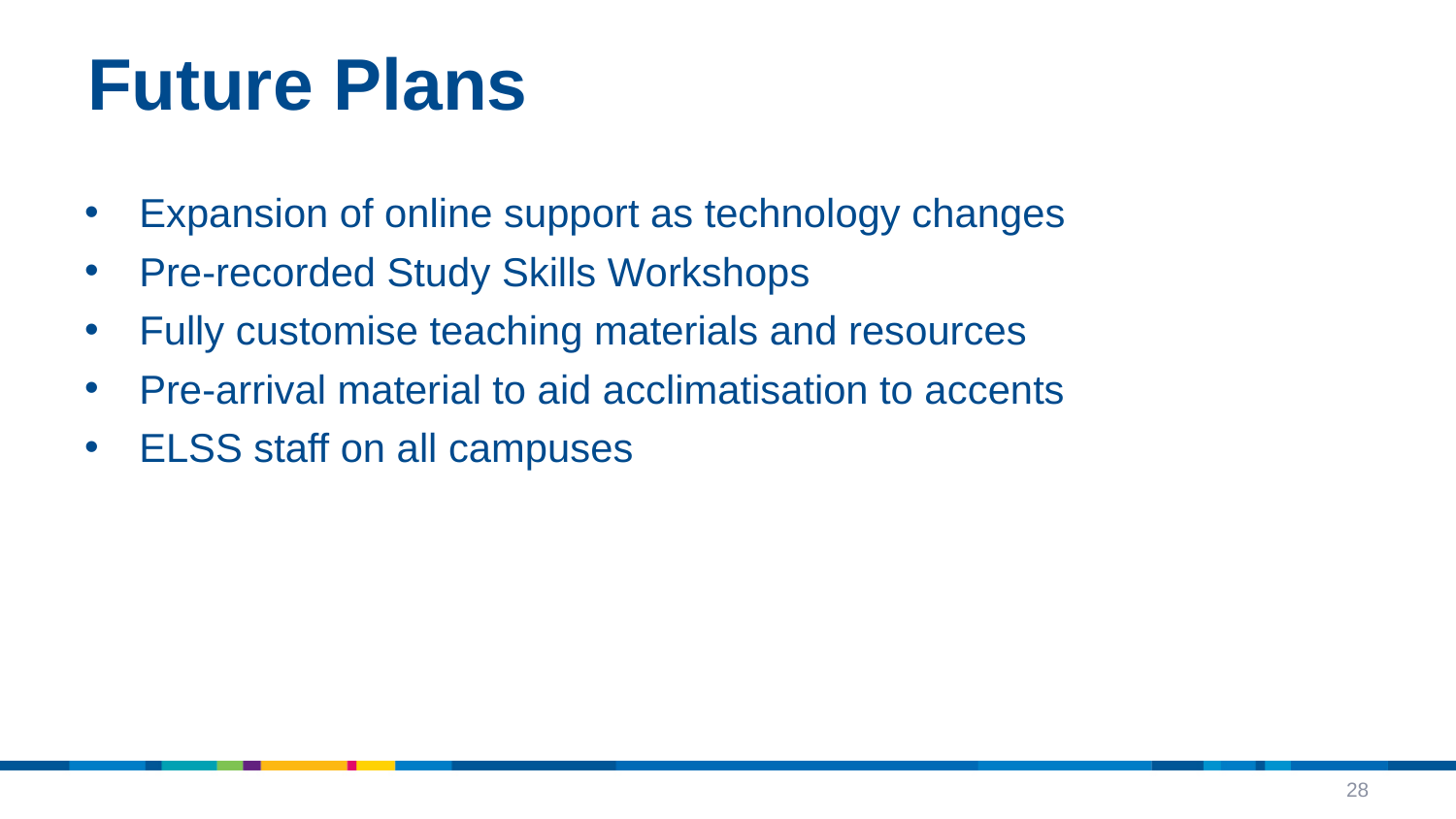

# Future Plans
Expansion of online support as technology changes
Pre-recorded Study Skills Workshops
Fully customise teaching materials and resources
Pre-arrival material to aid acclimatisation to accents
ELSS staff on all campuses

28